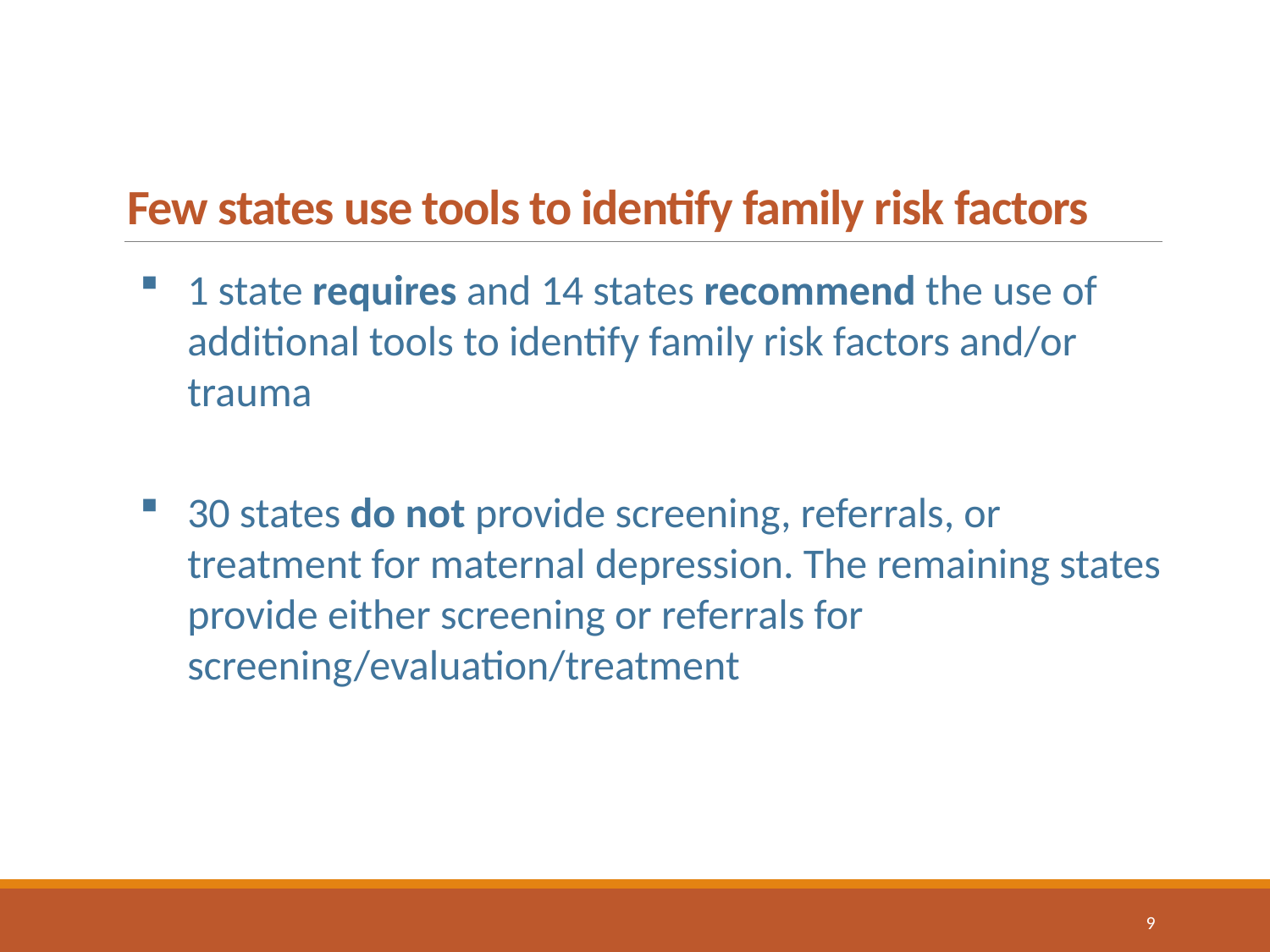

# Few states use tools to identify family risk factors
1 state requires and 14 states recommend the use of additional tools to identify family risk factors and/or trauma

30 states do not provide screening, referrals, or treatment for maternal depression. The remaining states provide either screening or referrals for screening/evaluation/treatment
9